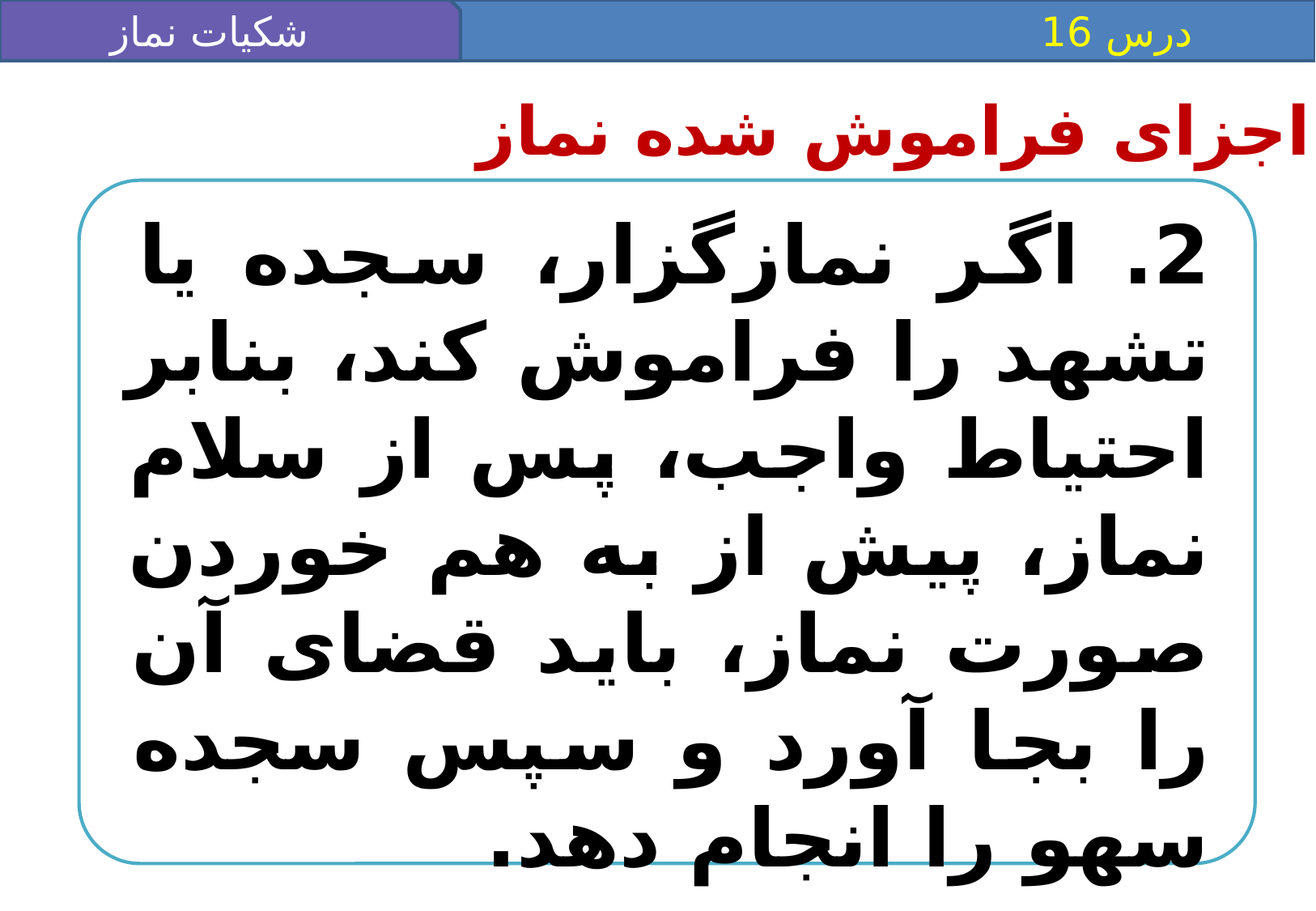

شکیات نماز 2
 درس 16
اجزاى فراموش شده نماز

2. اگر نمازگزار، سجده يا تشهد را فراموش كند، بنابر احتياط واجب، پس از سلام نماز، پيش از به هم خوردن صورت نماز، بايد قضاى آن را بجا آورد و سپس سجده سهو را انجام دهد.